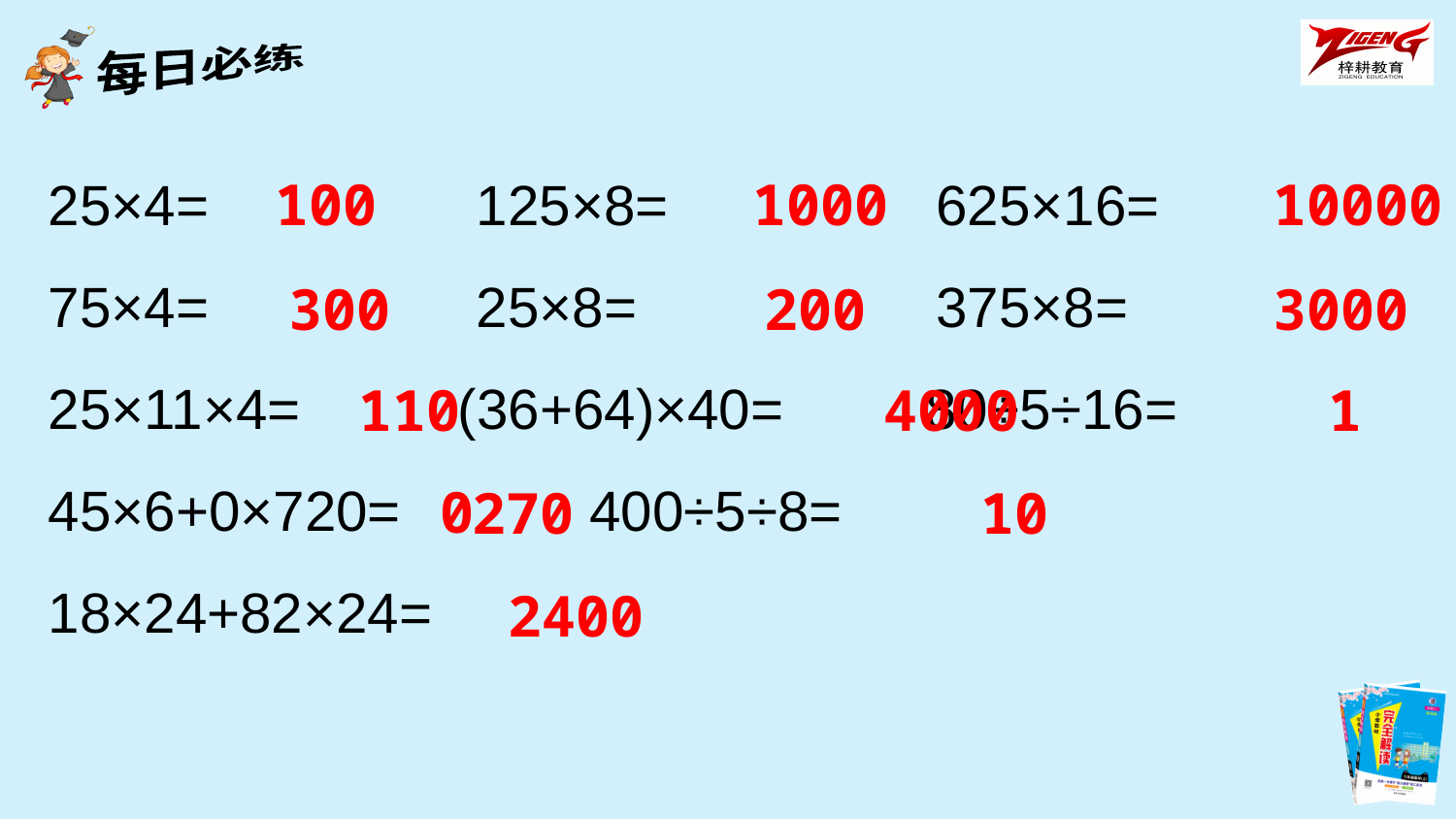

25×4=                 125×8=                 625×16=
75×4=                 25×8=                   375×8=
25×11×4=          (36+64)×40=         80÷5÷16=
45×6+0×720=            400÷5÷8=
18×24+82×24=
100
1000
10000
200
3000
300
4000
1
1100
270
10
2400